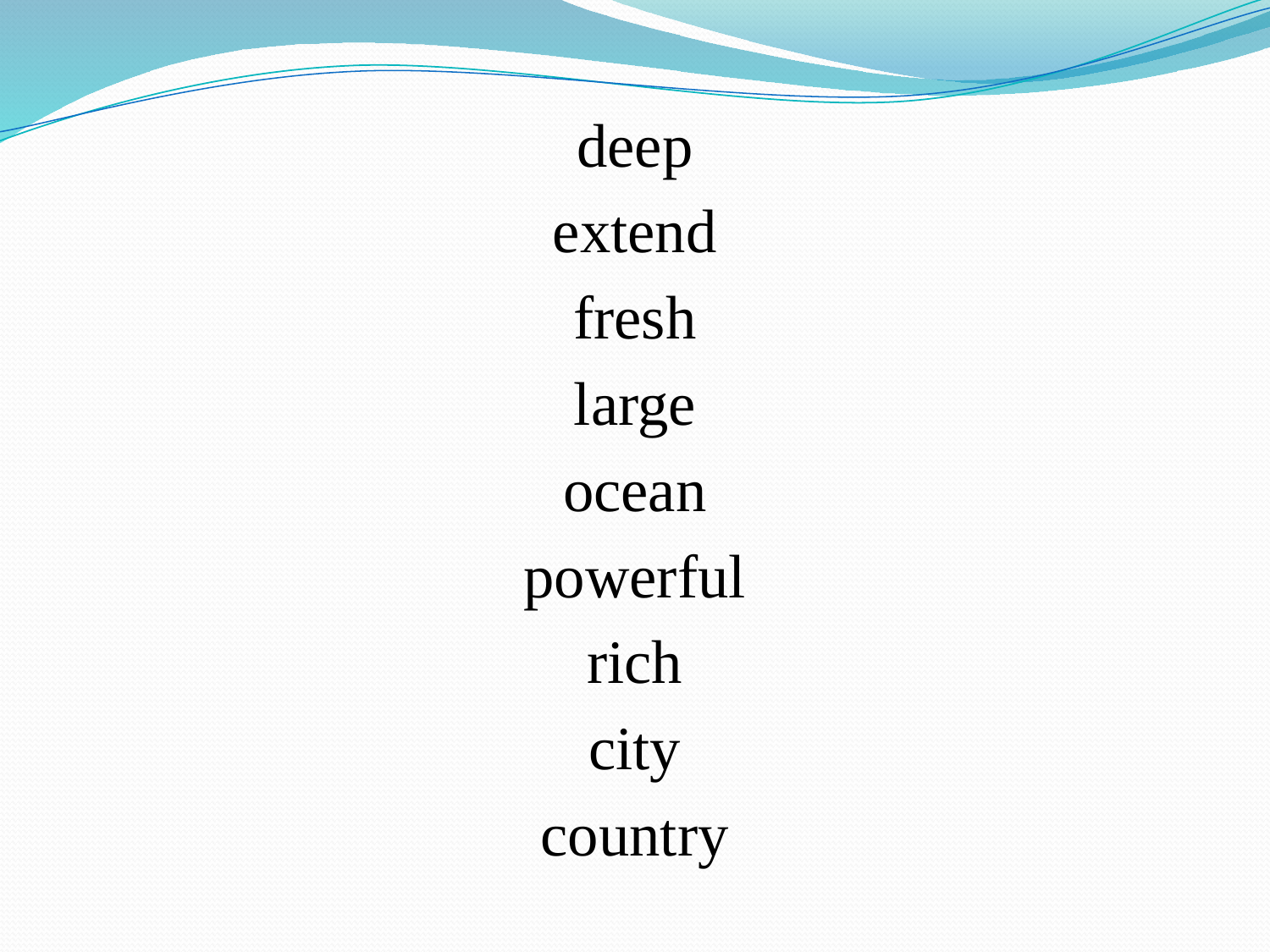

deep
extend
fresh
large
ocean
powerful
rich
city
country